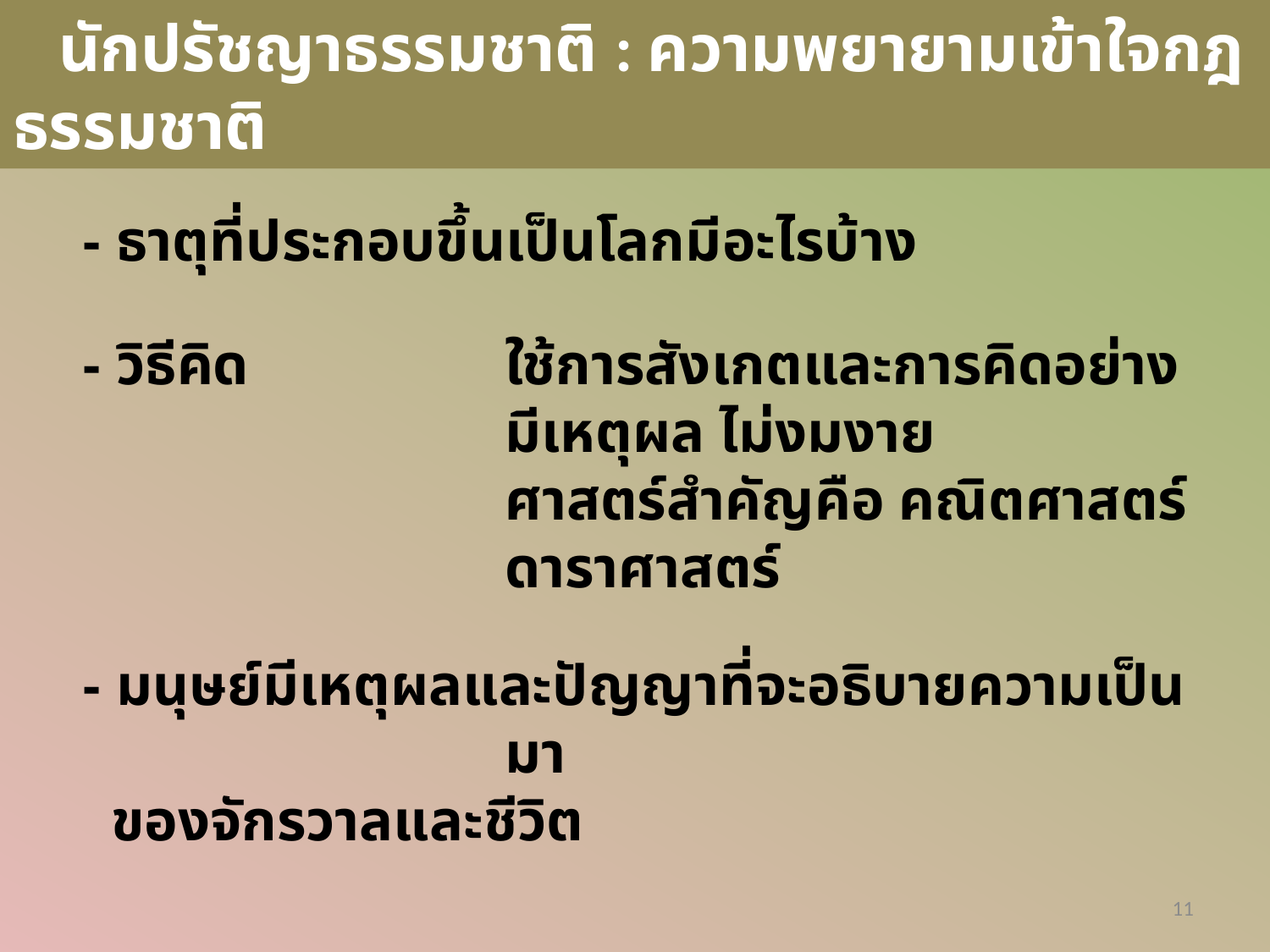

นักปรัชญาธรรมชาติ : ความพยายามเข้าใจกฎธรรมชาติ
- ธาตุที่ประกอบขึ้นเป็นโลกมีอะไรบ้าง

- วิธีคิด	ใช้การสังเกตและการคิดอย่างมีเหตุผล ไม่งมงาย
	ศาสตร์สำคัญคือ คณิตศาสตร์ ดาราศาสตร์

- มนุษย์มีเหตุผลและปัญญาที่จะอธิบายความเป็นมา
  ของจักรวาลและชีวิต
11